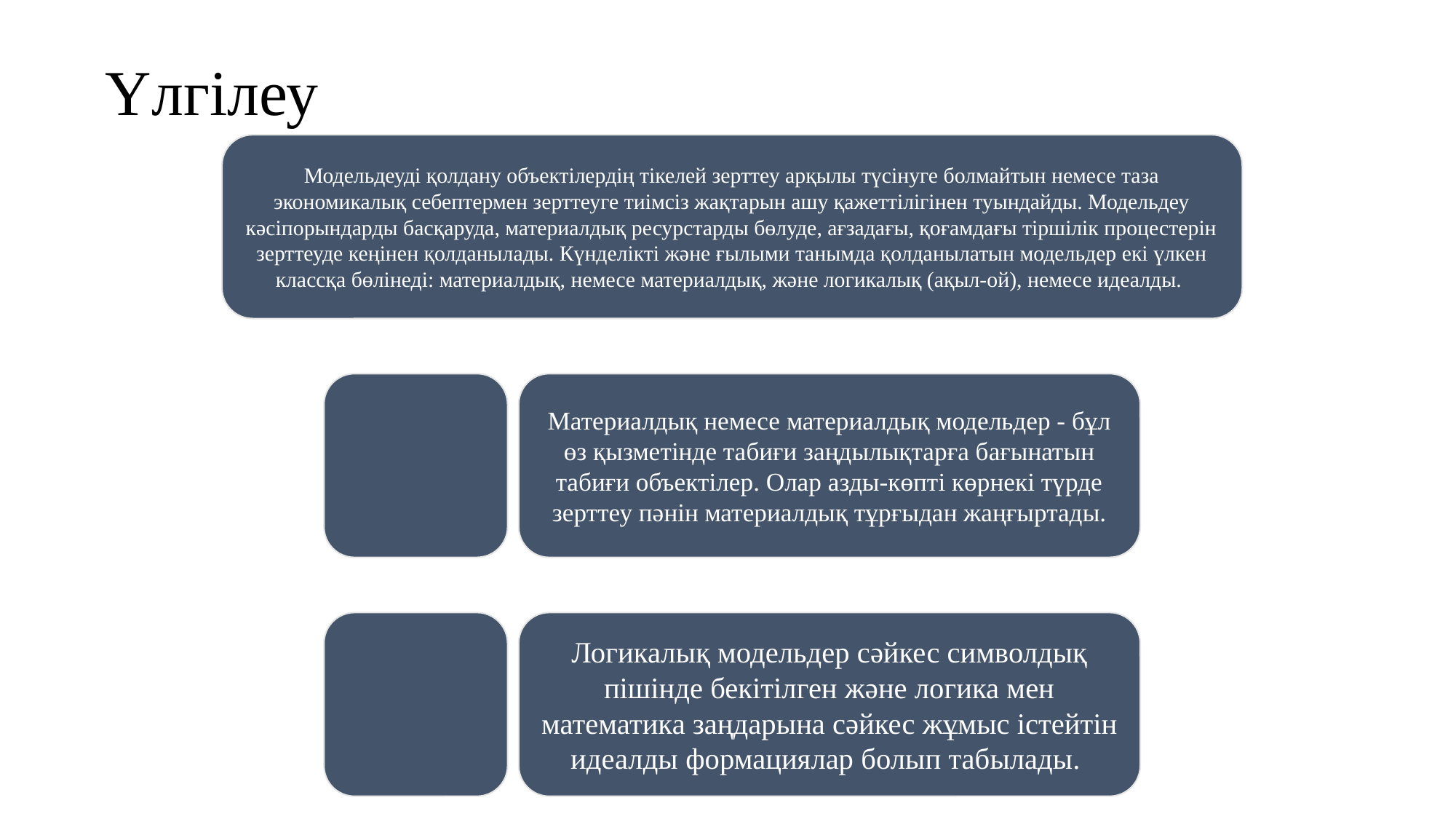

# Үлгілеу
Модельдеуді қолдану объектілердің тікелей зерттеу арқылы түсінуге болмайтын немесе таза экономикалық себептермен зерттеуге тиімсіз жақтарын ашу қажеттілігінен туындайды. Модельдеу кәсіпорындарды басқаруда, материалдық ресурстарды бөлуде, ағзадағы, қоғамдағы тіршілік процестерін зерттеуде кеңінен қолданылады. Күнделікті және ғылыми танымда қолданылатын модельдер екі үлкен классқа бөлінеді: материалдық, немесе материалдық, және логикалық (ақыл-ой), немесе идеалды.
Материалдық немесе материалдық модельдер - бұл өз қызметінде табиғи заңдылықтарға бағынатын табиғи объектілер. Олар азды-көпті көрнекі түрде зерттеу пәнін материалдық тұрғыдан жаңғыртады.
Логикалық модельдер сәйкес символдық пішінде бекітілген және логика мен математика заңдарына сәйкес жұмыс істейтін идеалды формациялар болып табылады.